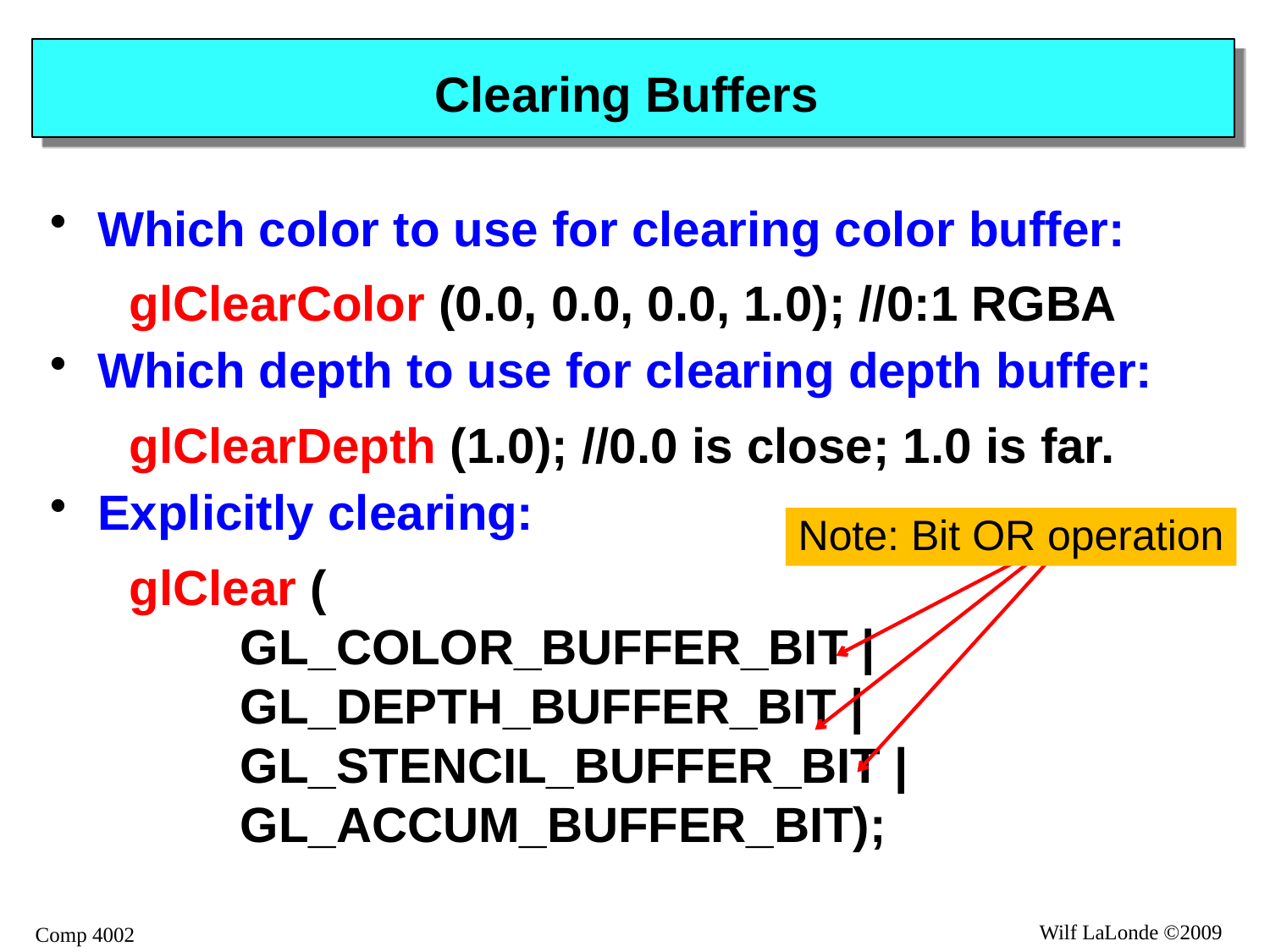

# Clearing Buffers
Which color to use for clearing color buffer:
glClearColor (0.0, 0.0, 0.0, 1.0); //0:1 RGBA
Which depth to use for clearing depth buffer:
glClearDepth (1.0); //0.0 is close; 1.0 is far.
Explicitly clearing:
glClear (
	GL_COLOR_BUFFER_BIT |
	GL_DEPTH_BUFFER_BIT |
	GL_STENCIL_BUFFER_BIT |
	GL_ACCUM_BUFFER_BIT);

Note: Bit OR operation